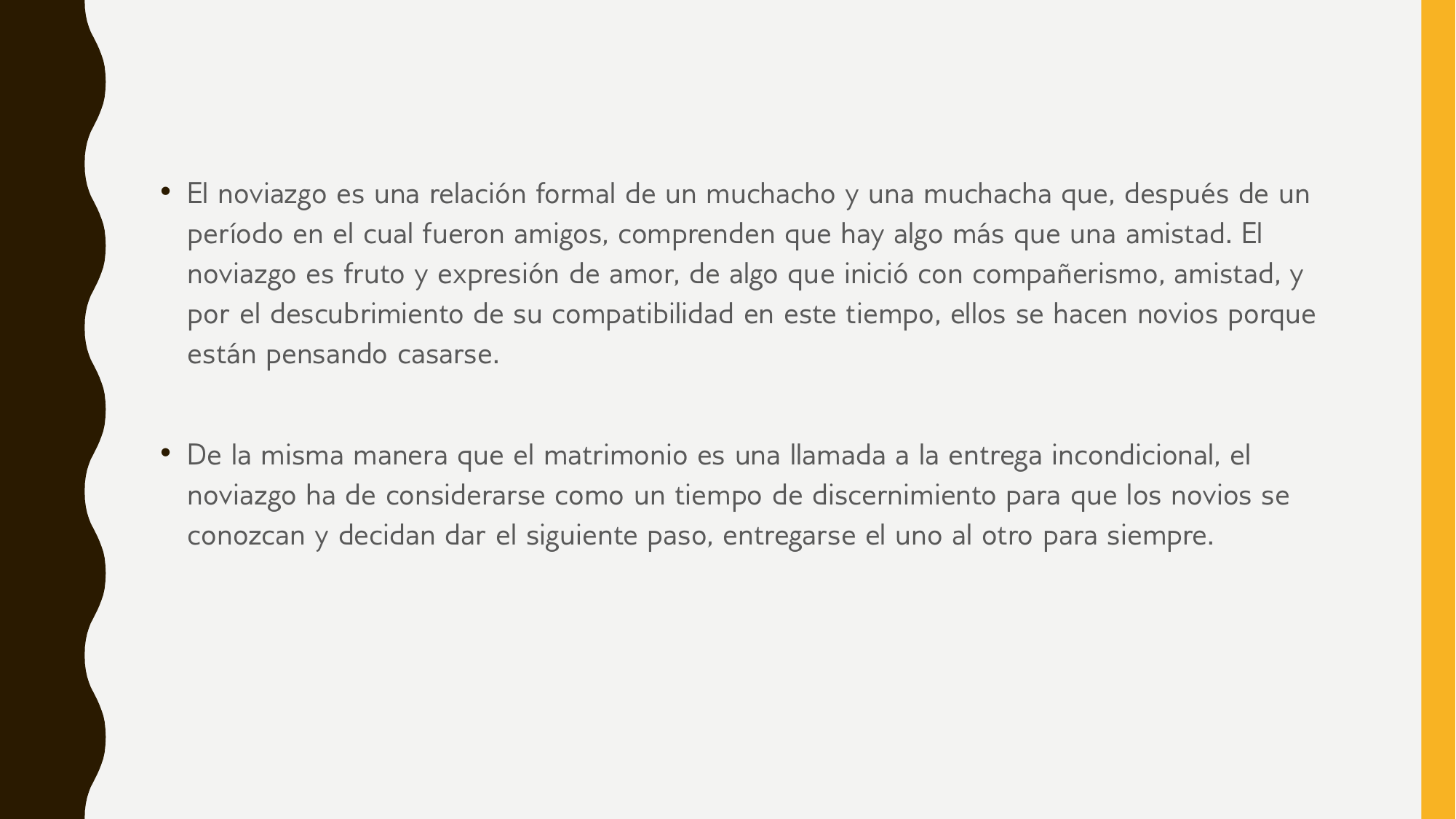

El noviazgo es una relación formal de un muchacho y una muchacha que, después de un período en el cual fueron amigos, comprenden que hay algo más que una amistad. El noviazgo es fruto y expresión de amor, de algo que inició con compañerismo, amistad, y por el descubrimiento de su compatibilidad en este tiempo, ellos se hacen novios porque están pensando casarse.

De la misma manera que el matrimonio es una llamada a la entrega incondicional, el noviazgo ha de considerarse como un tiempo de discernimiento para que los novios se conozcan y decidan dar el siguiente paso, entregarse el uno al otro para siempre.